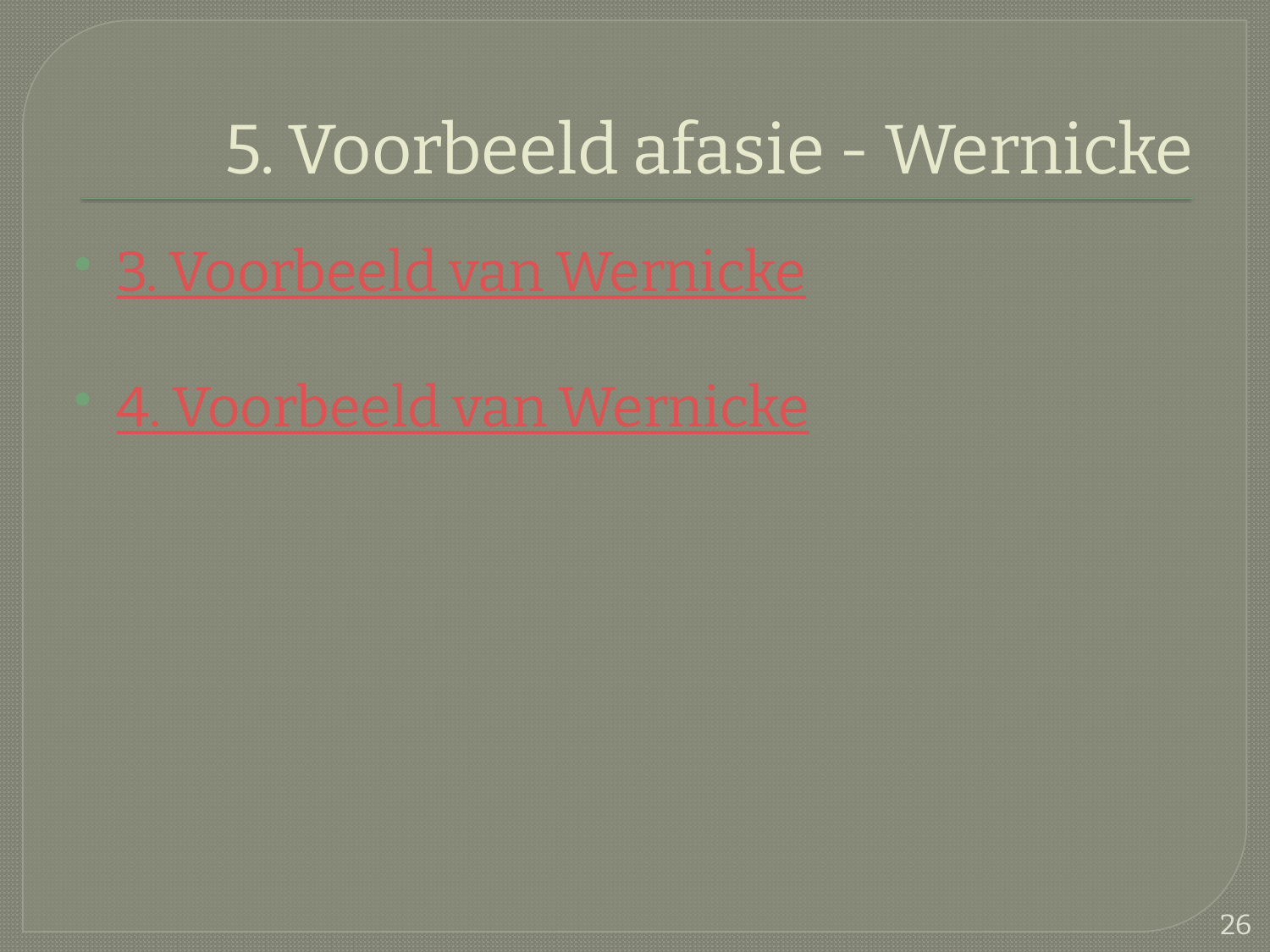

# 5. Voorbeeld afasie - Wernicke
3. Voorbeeld van Wernicke

4. Voorbeeld van Wernicke
26